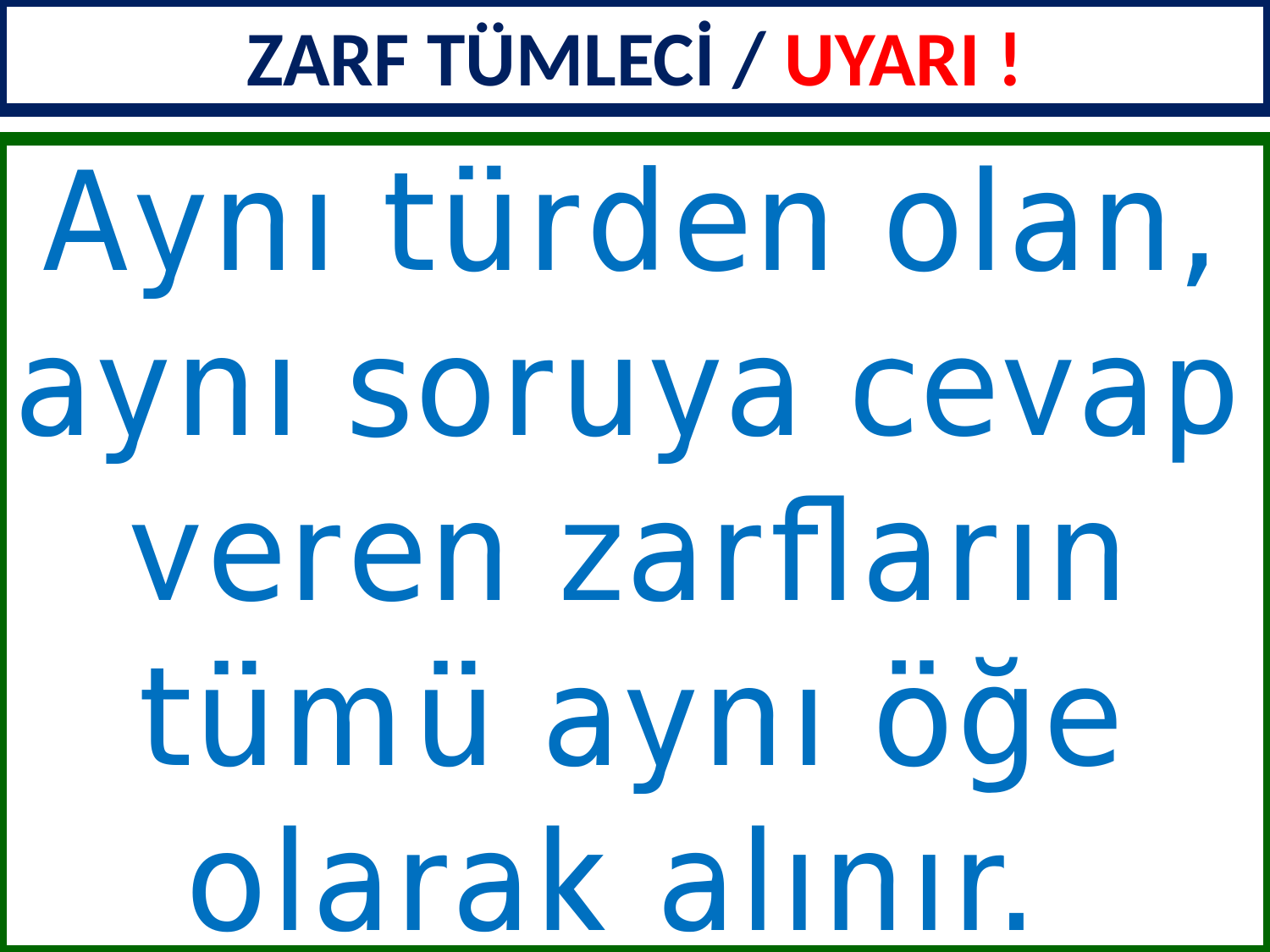

ZARF TÜMLECİ / UYARI !
Aynı türden olan, aynı soruya cevap veren zarfların tümü aynı öğe olarak alınır.